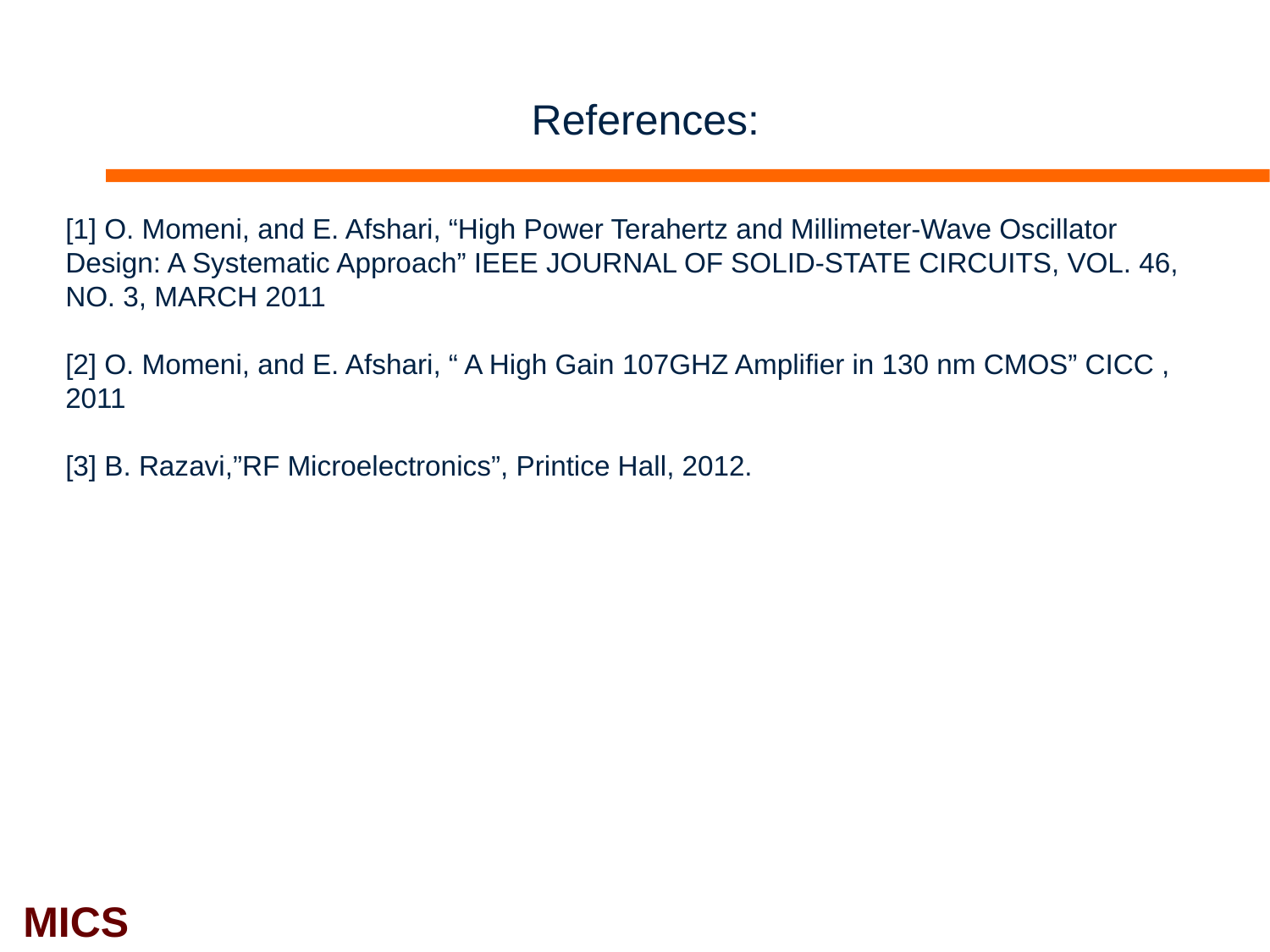

References:

[1] O. Momeni, and E. Afshari, “High Power Terahertz and Millimeter-Wave Oscillator
Design: A Systematic Approach” IEEE JOURNAL OF SOLID-STATE CIRCUITS, VOL. 46, NO. 3, MARCH 2011

[2] O. Momeni, and E. Afshari, “ A High Gain 107GHZ Amplifier in 130 nm CMOS” CICC , 2011

[3] B. Razavi,”RF Microelectronics”, Printice Hall, 2012.